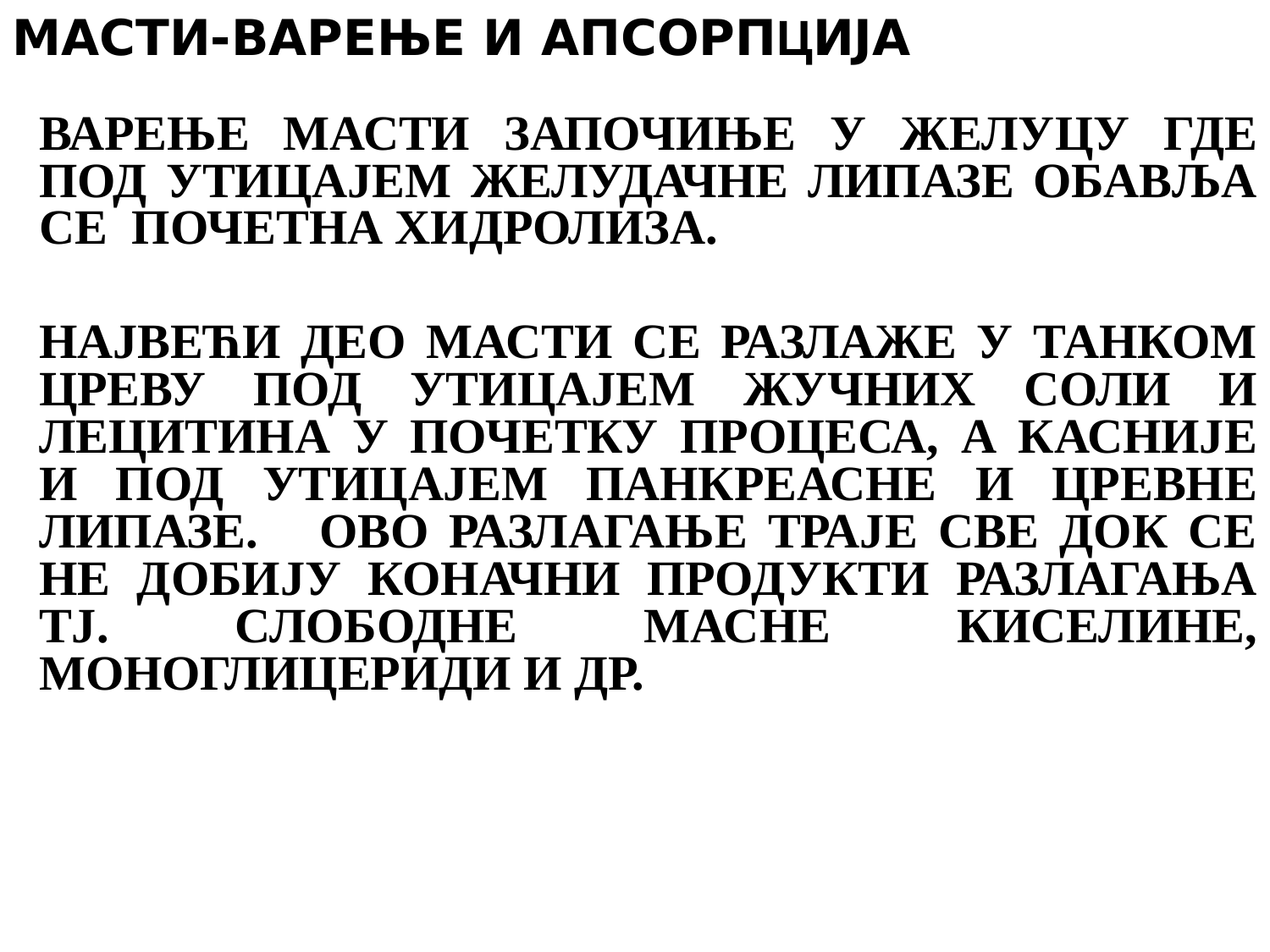

МАСТИ-ВАРЕЊЕ И АПСОРПЦИЈА
	ВАРЕЊЕ МАСТИ ЗАПОЧИЊЕ У ЖЕЛУЦУ ГДЕ ПОД УТИЦАЈЕМ ЖЕЛУДАЧНЕ ЛИПАЗЕ ОБАВЉА СЕ  ПОЧЕТНА ХИДРОЛИЗА.

	НАЈВЕЋИ ДЕО МАСТИ СЕ РАЗЛАЖЕ У ТАНКОМ ЦРЕВУ ПОД УТИЦАЈЕМ ЖУЧНИХ СОЛИ И ЛЕЦИТИНА У ПОЧЕТКУ ПРОЦЕСА, А КАСНИЈЕ И ПОД УТИЦАЈЕМ ПАНКРЕАСНЕ И ЦРЕВНЕ ЛИПАЗЕ.   ОВО РАЗЛАГАЊЕ ТРАЈЕ СВЕ ДОК СЕ НЕ ДОБИЈУ КОНАЧНИ ПРОДУКТИ РАЗЛАГАЊА ТЈ. СЛОБОДНЕ МАСНЕ КИСЕЛИНЕ, МОНОГЛИЦЕРИДИ И ДР.